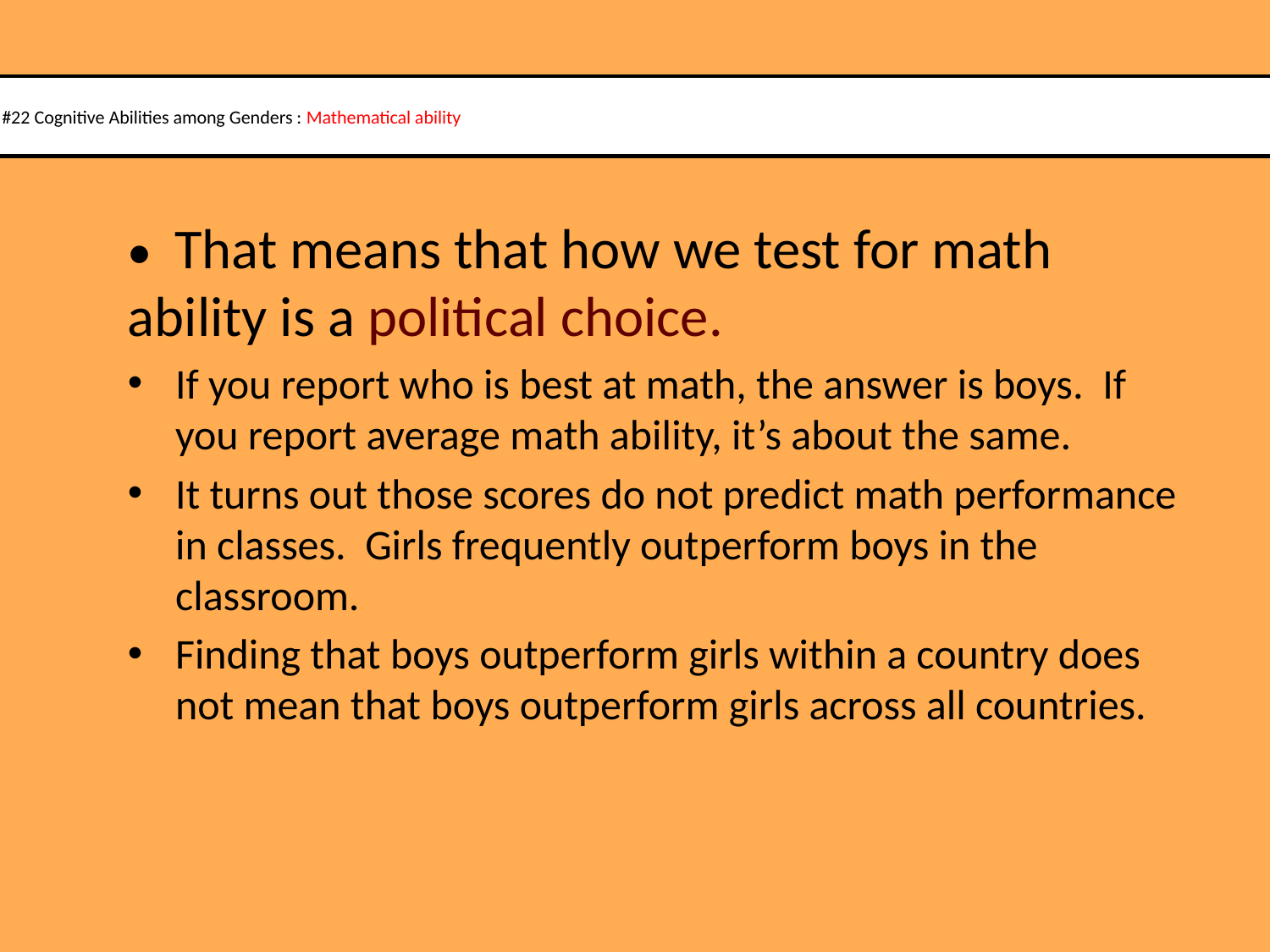

# #22 Cognitive Abilities among Genders : Mathematical ability
•  That means that how we test for math ability is a political choice.
If you report who is best at math, the answer is boys.  If you report average math ability, it’s about the same.
It turns out those scores do not predict math performance in classes.  Girls frequently outperform boys in the classroom.
Finding that boys outperform girls within a country does not mean that boys outperform girls across all countries.